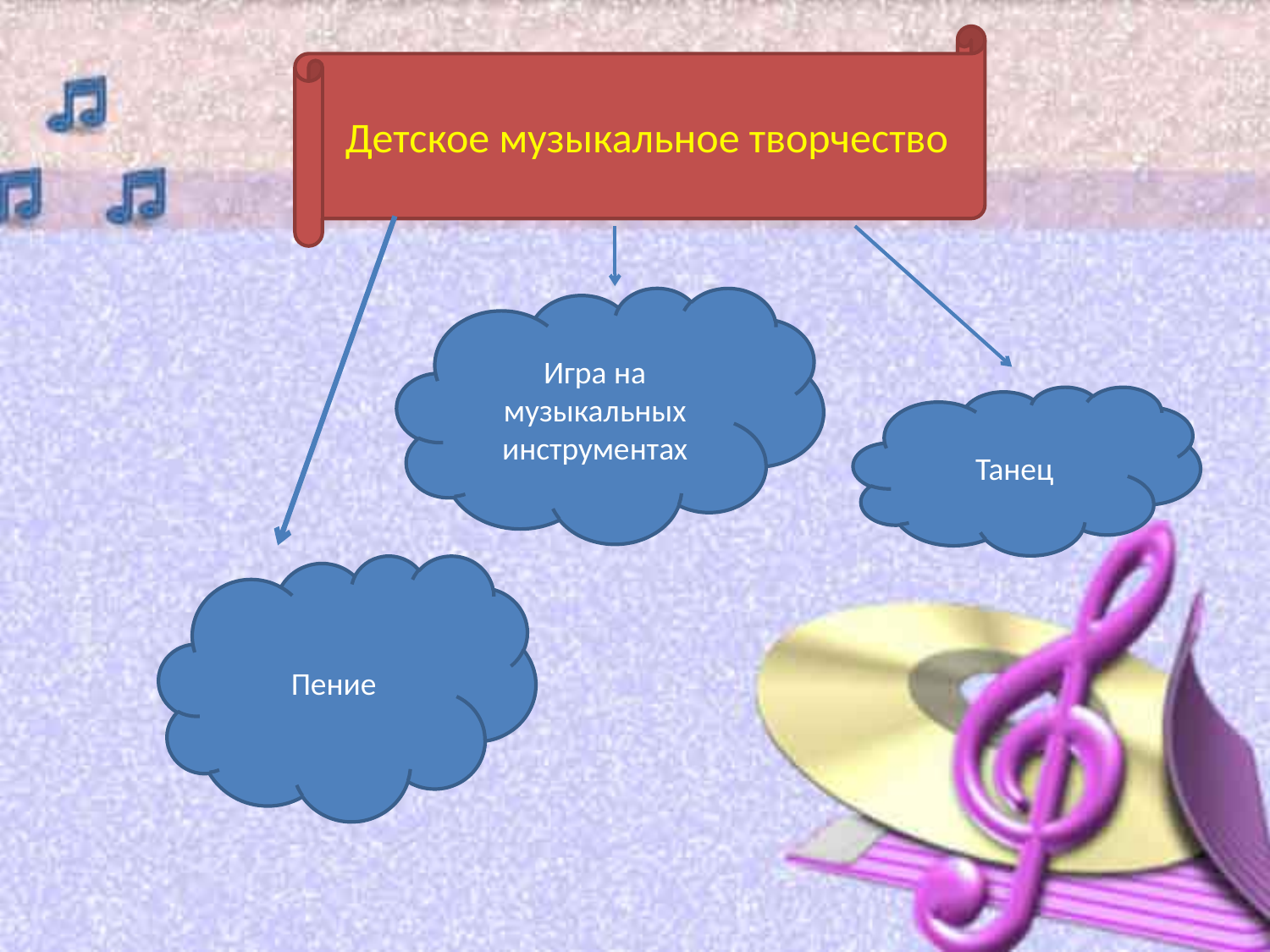

Детское музыкальное творчество
Игра на музыкальных инструментах
Танец
Пение